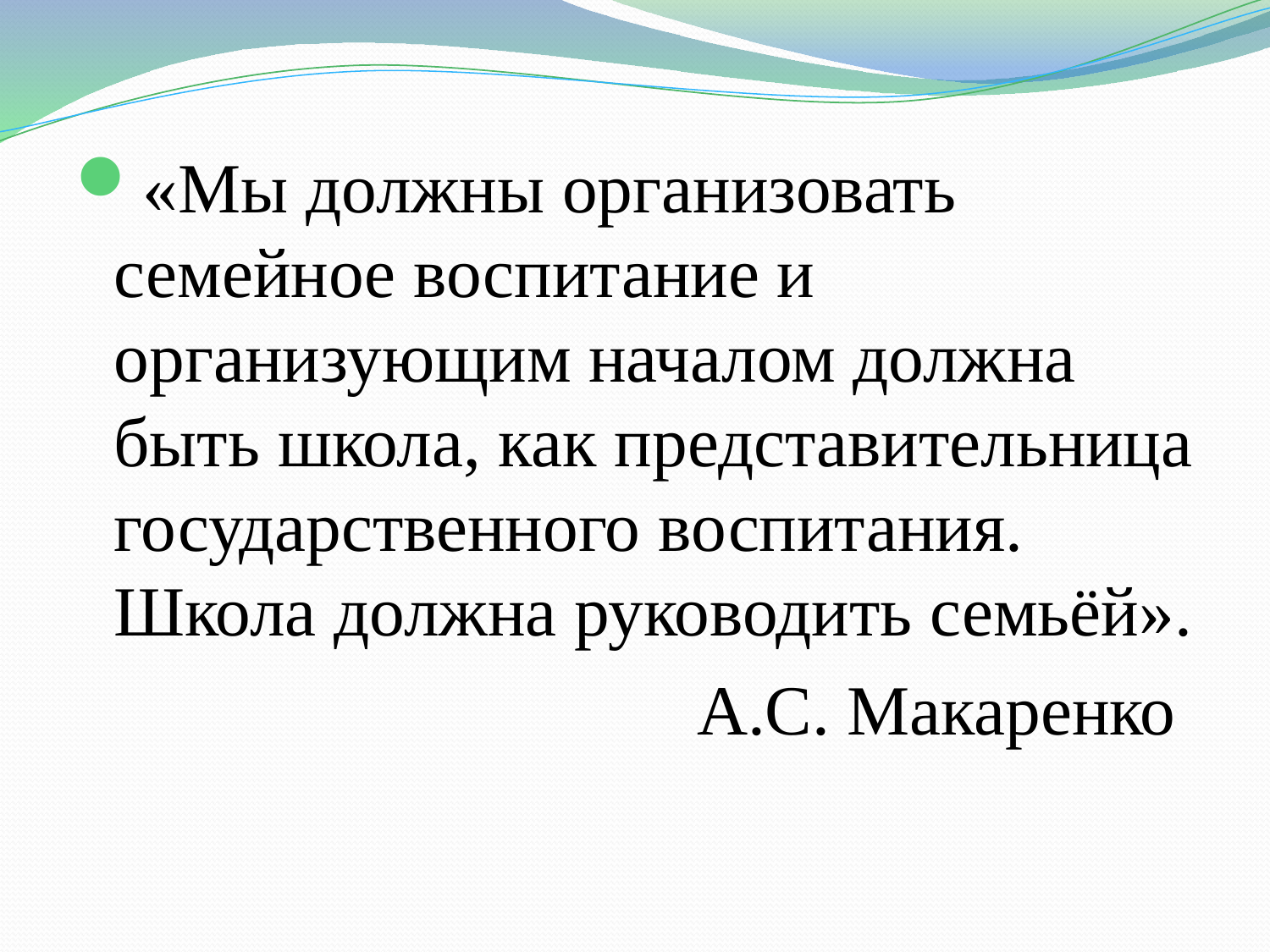

«Мы должны организовать семейное воспитание и организующим началом должна быть школа, как представительница государственного воспитания. Школа должна руководить семьёй».
А.С. Макаренко